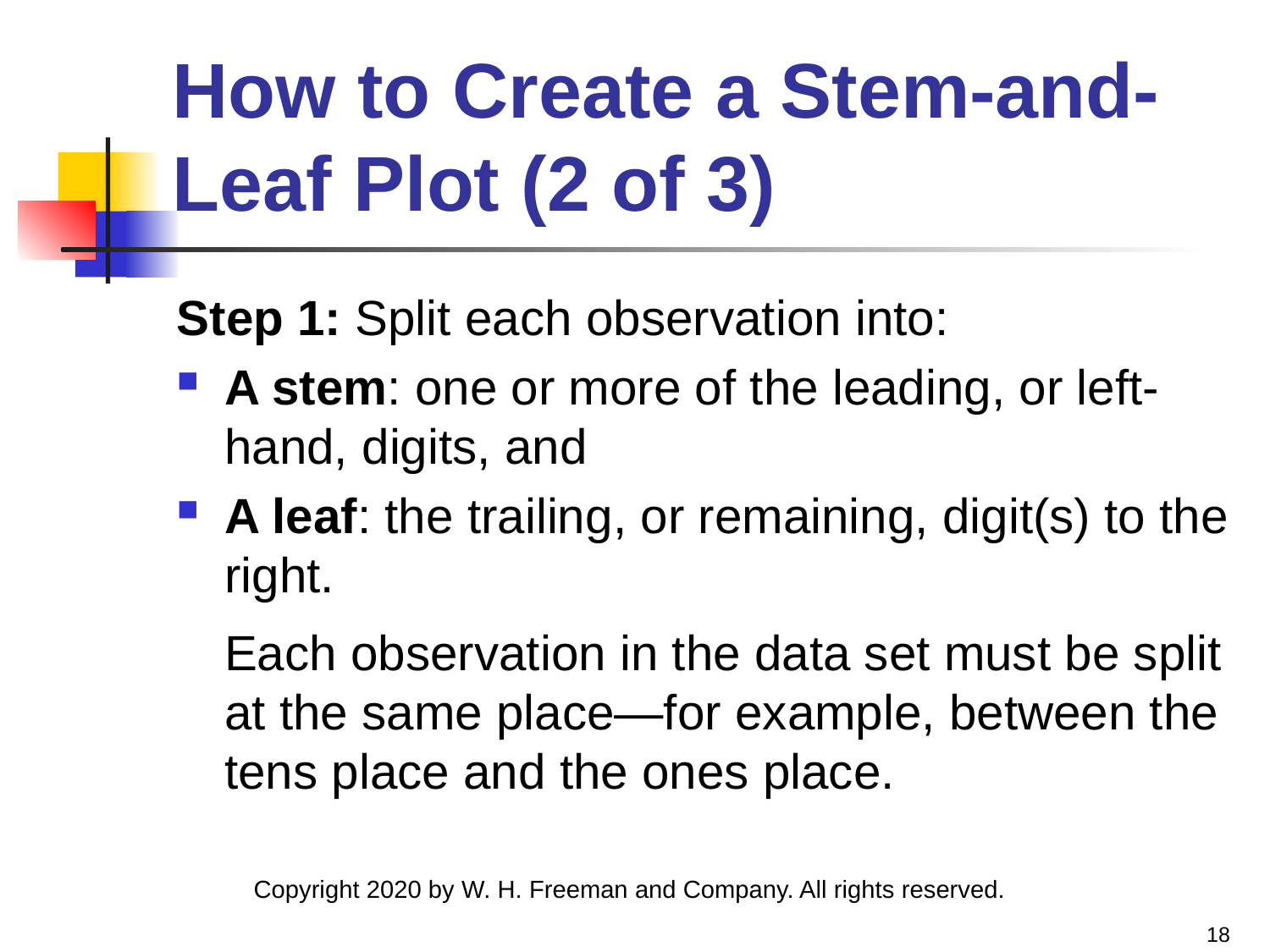

# How to Create a Stem-and-Leaf Plot (2 of 3)
Step 1: Split each observation into:
A stem: one or more of the leading, or left-hand, digits, and
A leaf: the trailing, or remaining, digit(s) to the right.
Each observation in the data set must be split at the same place—for example, between the tens place and the ones place.